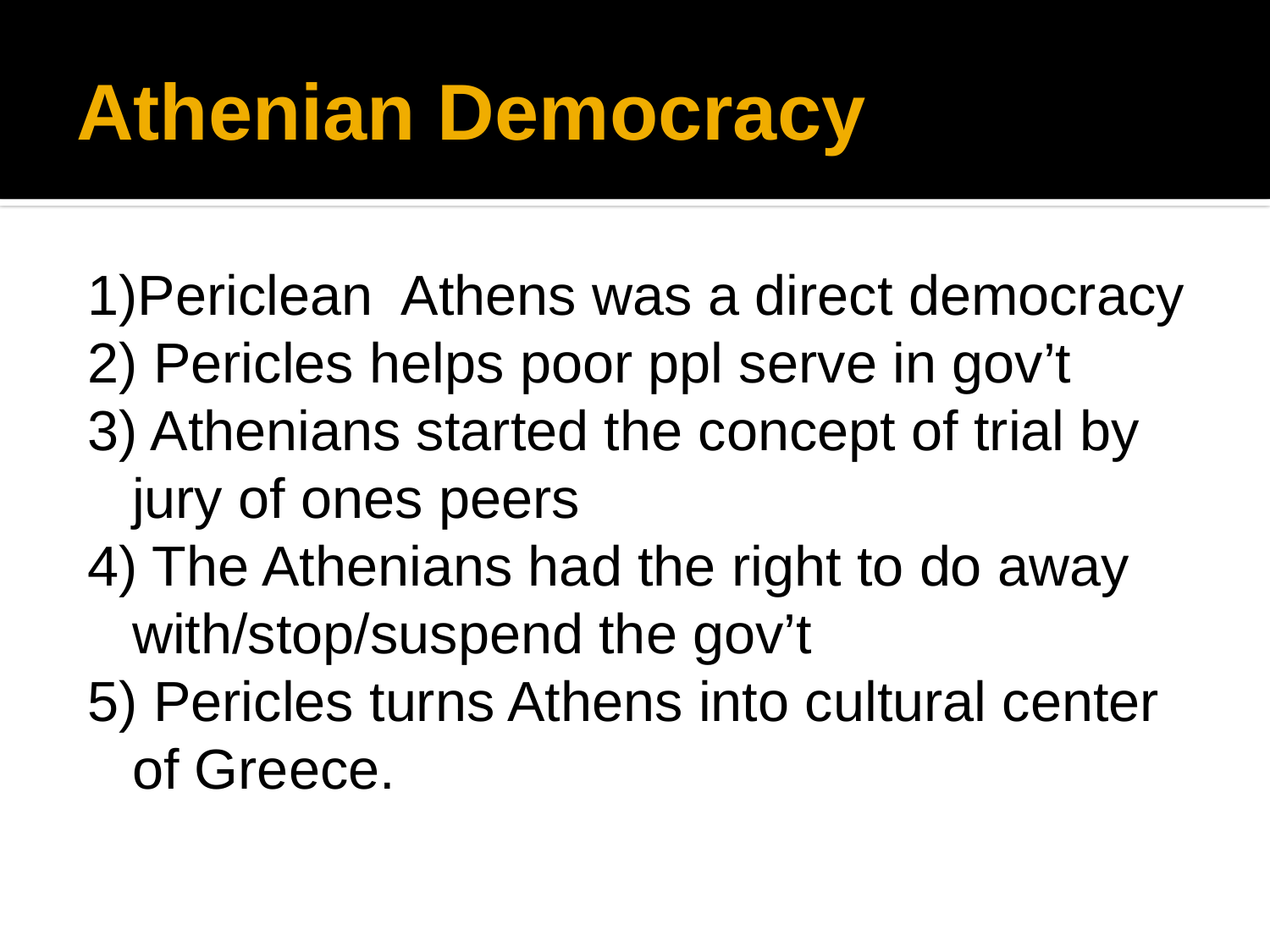

# Athenian Democracy
1)Periclean  Athens was a direct democracy
2) Pericles helps poor ppl serve in gov’t
3) Athenians started the concept of trial by jury of ones peers
4) The Athenians had the right to do away with/stop/suspend the gov’t
5) Pericles turns Athens into cultural center of Greece.